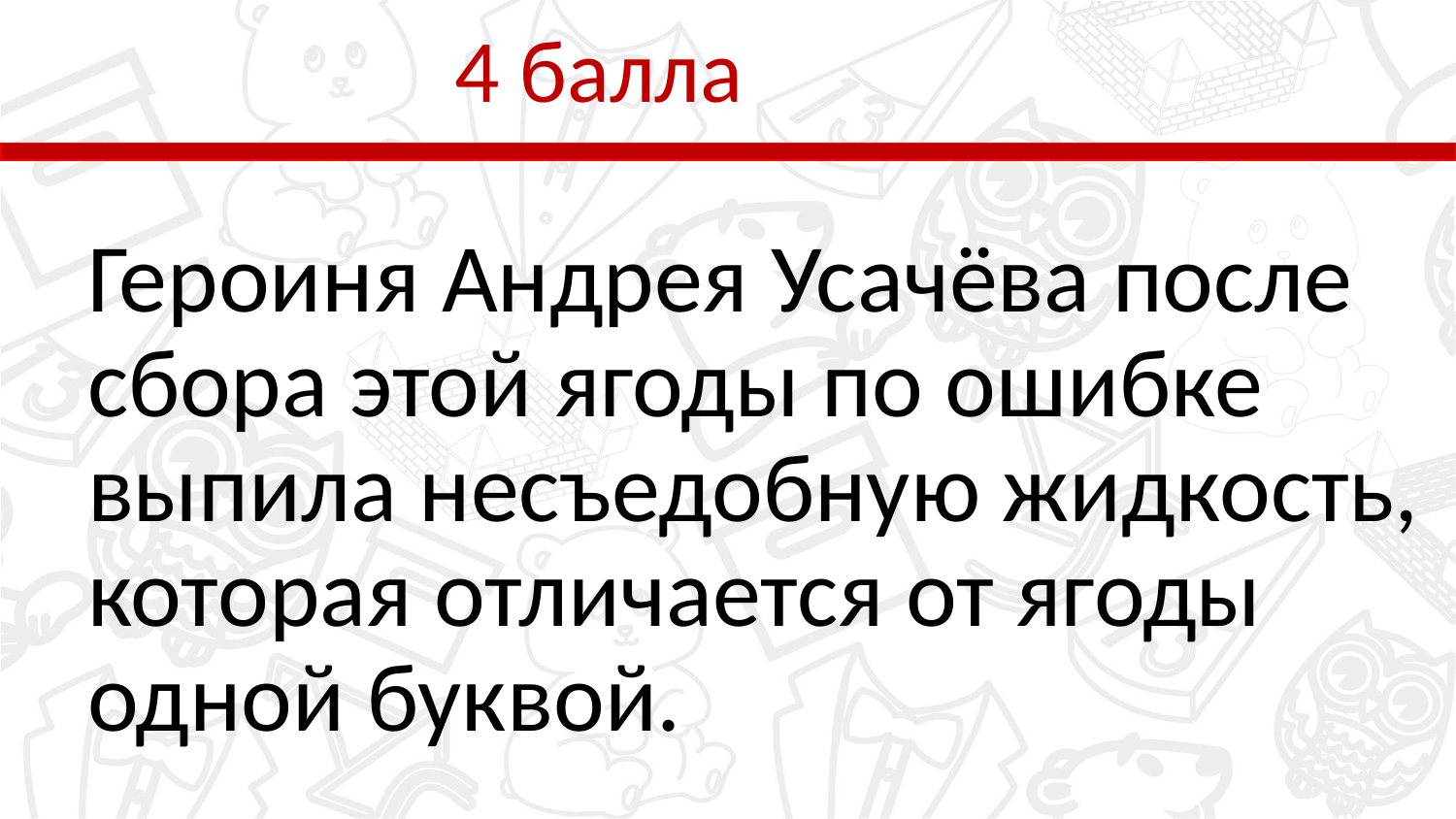

# 4 балла

	Героиня Андрея Усачёва после сбора этой ягоды по ошибке выпила несъедобную жидкость, которая отличается от ягоды одной буквой.